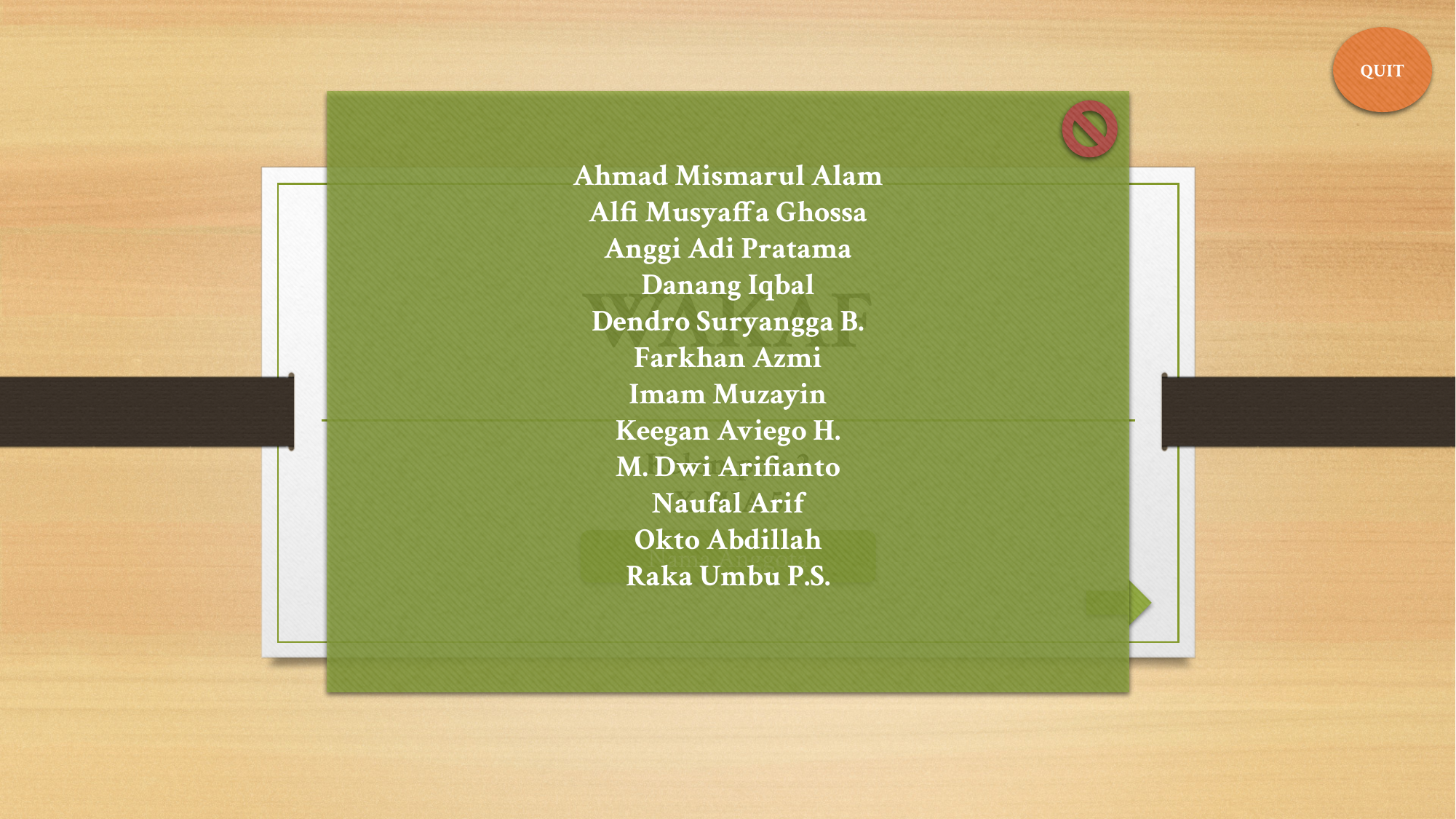

QUIT

Ahmad Mismarul Alam
Alfi Musyaffa Ghossa
Anggi Adi Pratama
Danang Iqbal
Dendro Suryangga B.
Farkhan Azmi
Imam Muzayin
Keegan Aviego H.
M. Dwi Arifianto
Naufal Arif
Okto Abdillah
Raka Umbu P.S.

# WAKAF
Kelompok 2
X MIA 5
Nama Anggota